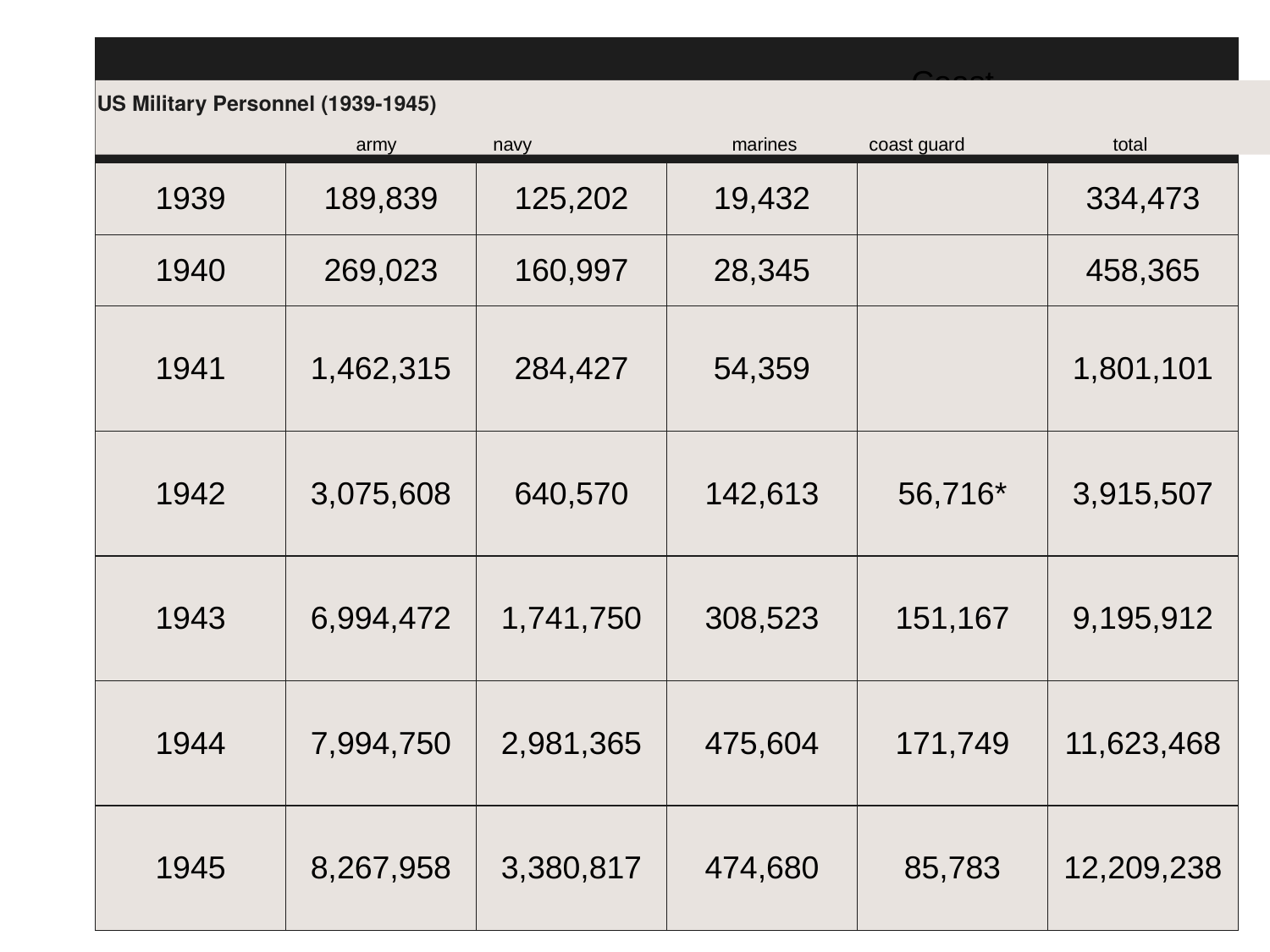

#
|  | Army | Navy | Marines | Coast Guard | Total |
| --- | --- | --- | --- | --- | --- |
| 1939 | 189,839 | 125,202 | 19,432 |  | 334,473 |
| 1940 | 269,023 | 160,997 | 28,345 |  | 458,365 |
| 1941 | 1,462,315 | 284,427 | 54,359 |  | 1,801,101 |
| 1942 | 3,075,608 | 640,570 | 142,613 | 56,716\* | 3,915,507 |
| 1943 | 6,994,472 | 1,741,750 | 308,523 | 151,167 | 9,195,912 |
| 1944 | 7,994,750 | 2,981,365 | 475,604 | 171,749 | 11,623,468 |
| 1945 | 8,267,958 | 3,380,817 | 474,680 | 85,783 | 12,209,238 |
US Military Personnel (1939-1945)
	           	 army	   navy		marines	  coast guard	         	total